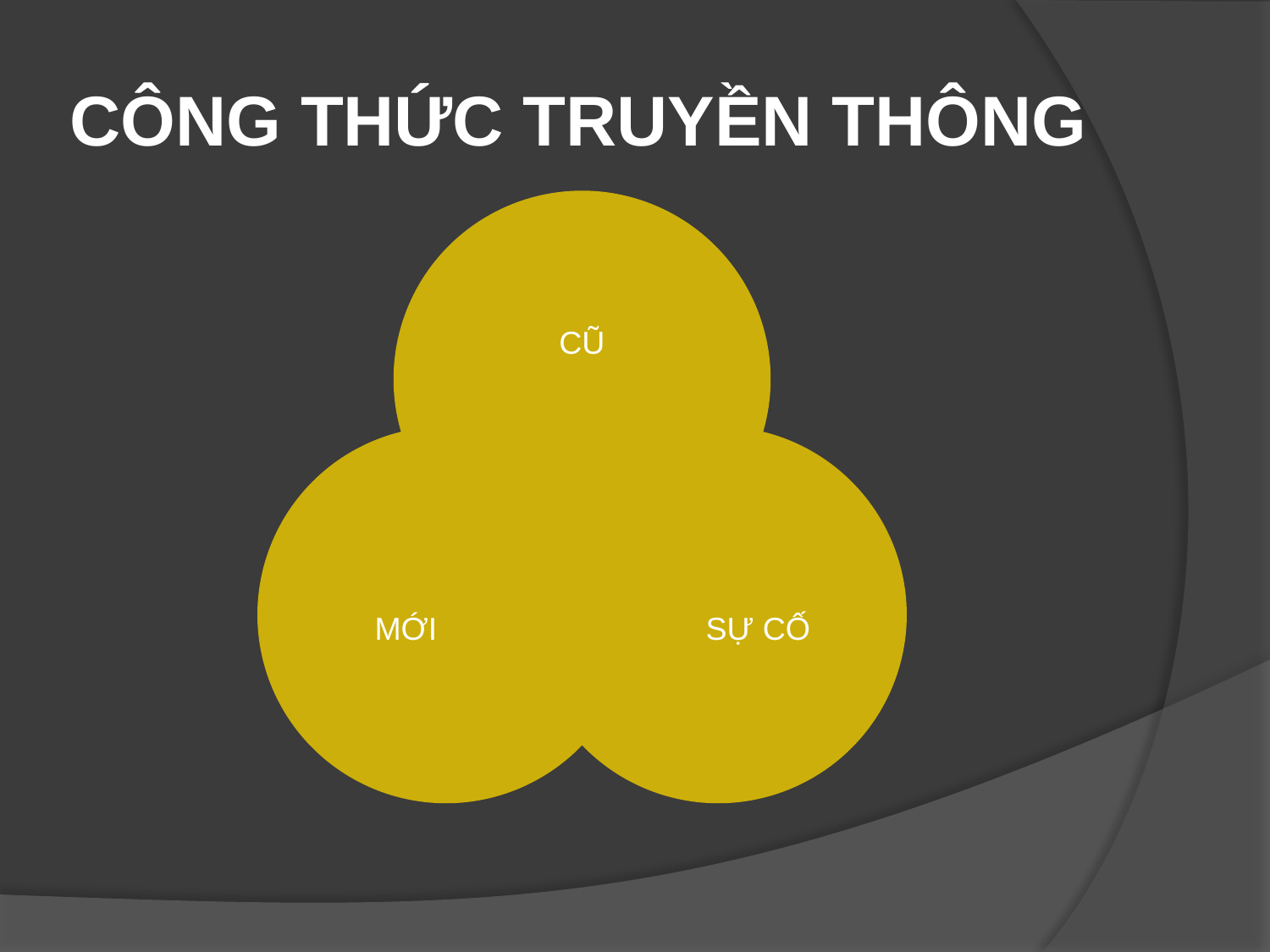

# CÔNG THỨC TRUYỀN THÔNG
CŨ
SỰ CỐ
MỚI